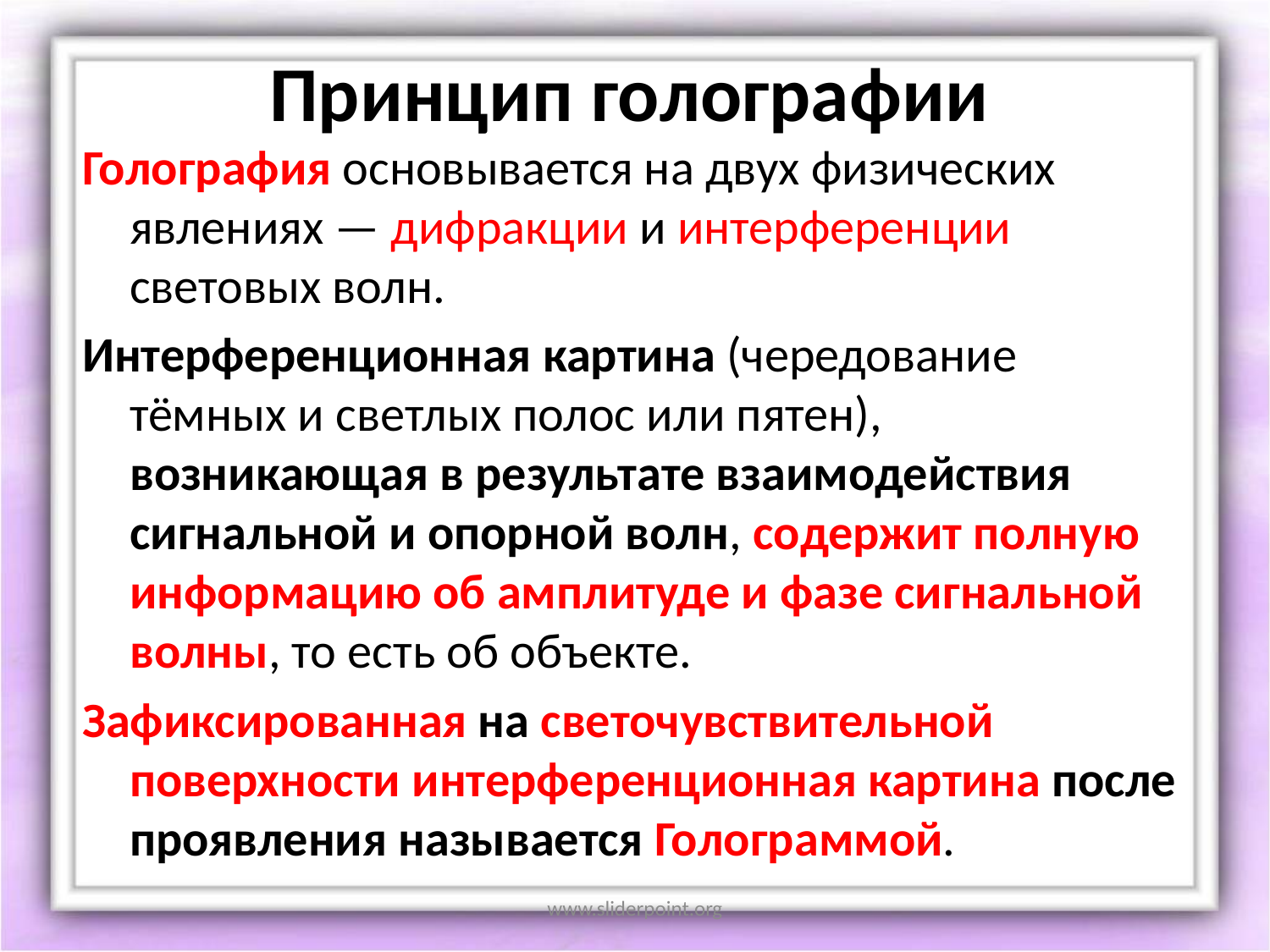

# Принцип голографии
Голография основывается на двух физических явлениях — дифракции и интерференции световых волн.
Интерференционная картина (чередование тёмных и светлых полос или пятен), возникающая в результате взаимодействия сигнальной и опорной волн, содержит полную информацию об амплитуде и фазе сигнальной волны, то есть об объекте.
Зафиксированная на светочувствительной поверхности интерференционная картина после проявления называется Голограммой.
www.sliderpoint.org